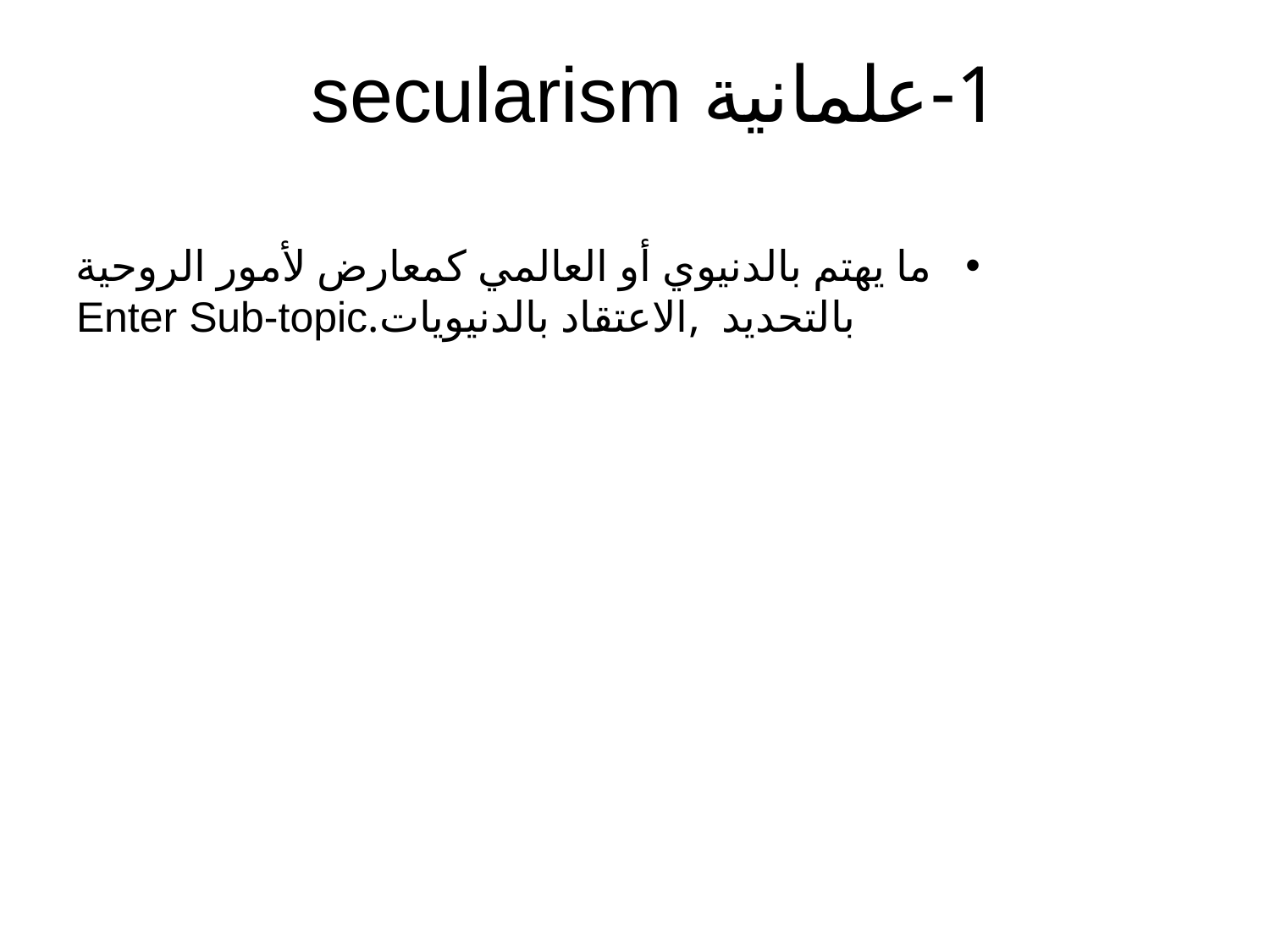

# 1-علمانية secularism
ما يهتم بالدنيوي أو العالمي كمعارض لأمور الروحية بالتحديد  ,الاعتقاد بالدنيويات.Enter Sub-topic